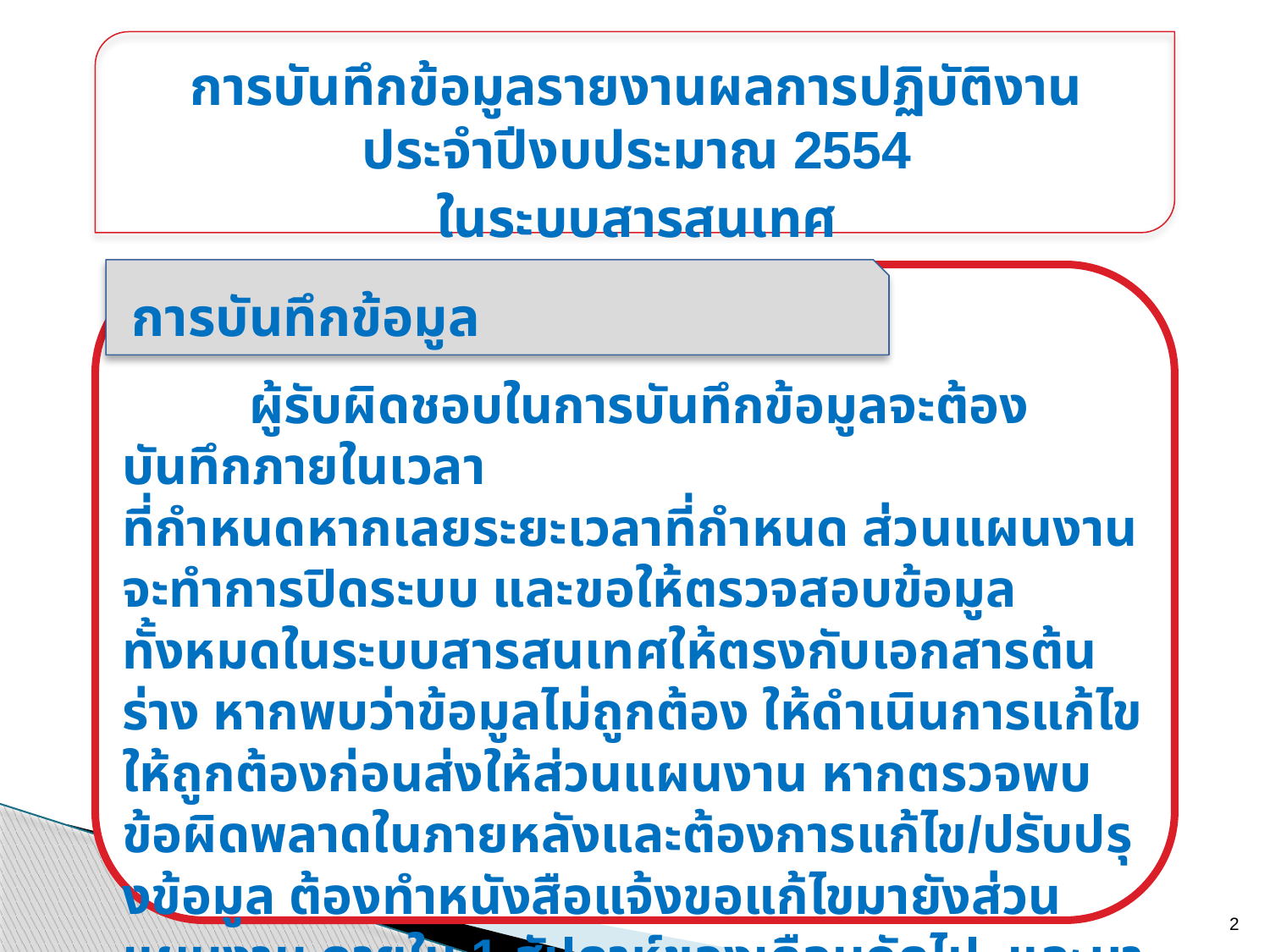

การบันทึกข้อมูลรายงานผลการปฏิบัติงาน
ประจำปีงบประมาณ 2554
ในระบบสารสนเทศ

การบันทึกข้อมูล

 	ผู้รับผิดชอบในการบันทึกข้อมูลจะต้องบันทึกภายในเวลา
ที่กำหนดหากเลยระยะเวลาที่กำหนด ส่วนแผนงานจะทำการปิดระบบ และขอให้ตรวจสอบข้อมูลทั้งหมดในระบบสารสนเทศให้ตรงกับเอกสารต้นร่าง หากพบว่าข้อมูลไม่ถูกต้อง ให้ดำเนินการแก้ไขให้ถูกต้องก่อนส่งให้ส่วนแผนงาน หากตรวจพบข้อผิดพลาดในภายหลังและต้องการแก้ไข/ปรับปรุงข้อมูล ต้องทำหนังสือแจ้งขอแก้ไขมายังส่วนแผนงาน ภายใน 1 สัปดาห์ของเดือนถัดไป  และมาทำการบันทึกในระบบสารสนเทศที่ส่วนแผนงาน
2